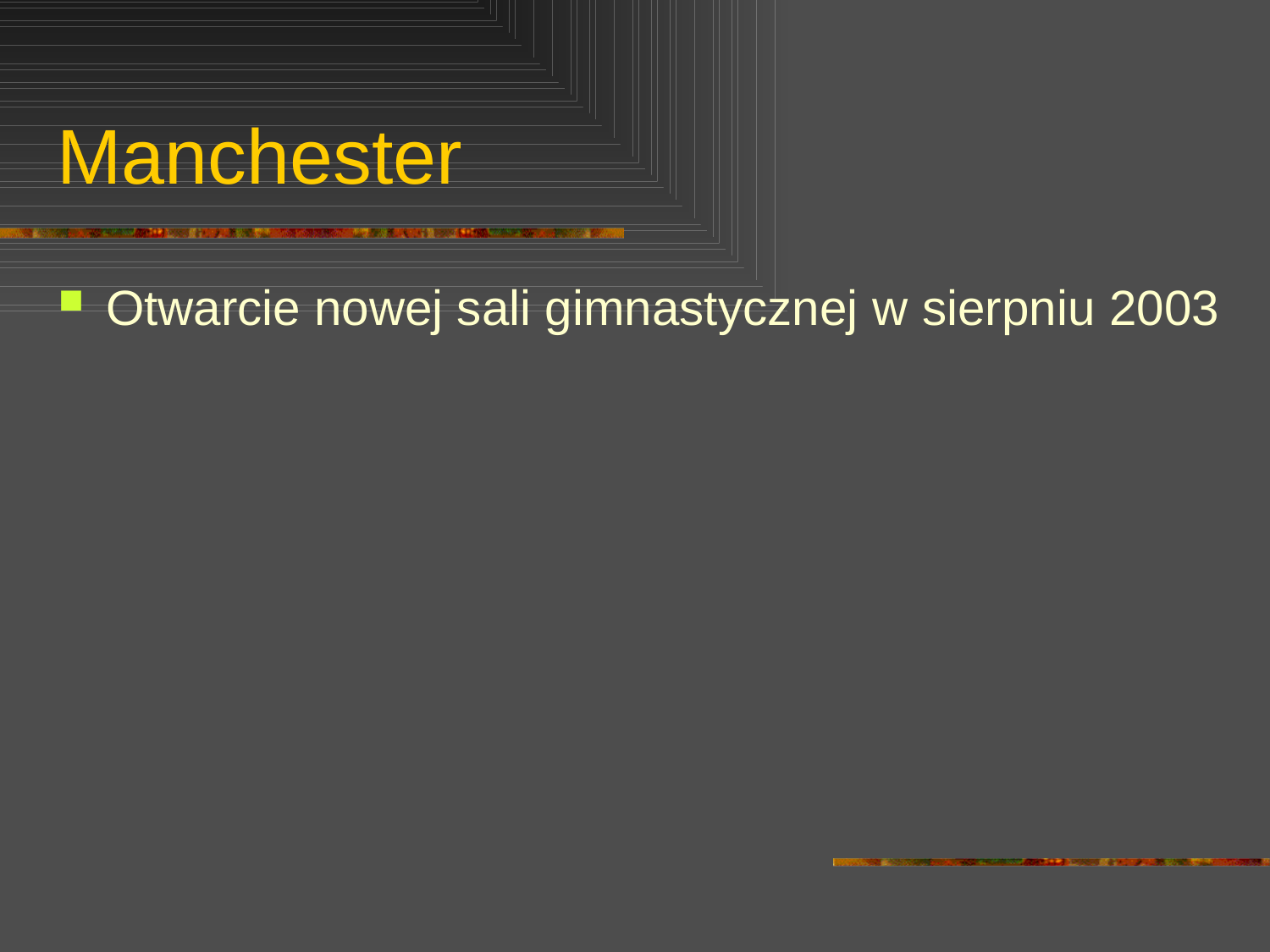

# Manchester
Otwarcie nowej sali gimnastycznej w sierpniu 2003